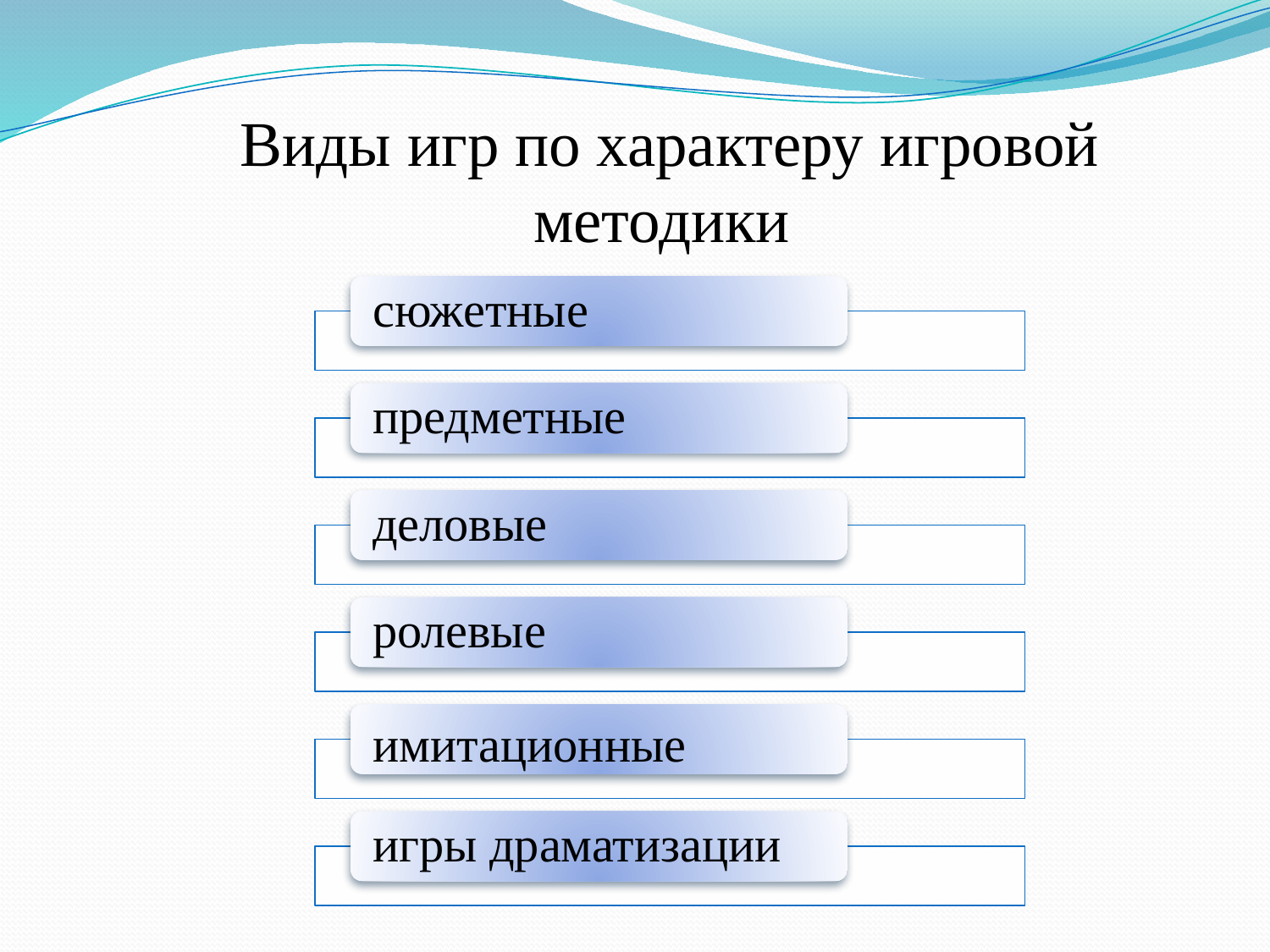

Виды игр по характеру игровой методики
сюжетные
предметные
деловые
ролевые

имитационные

игры драматизации